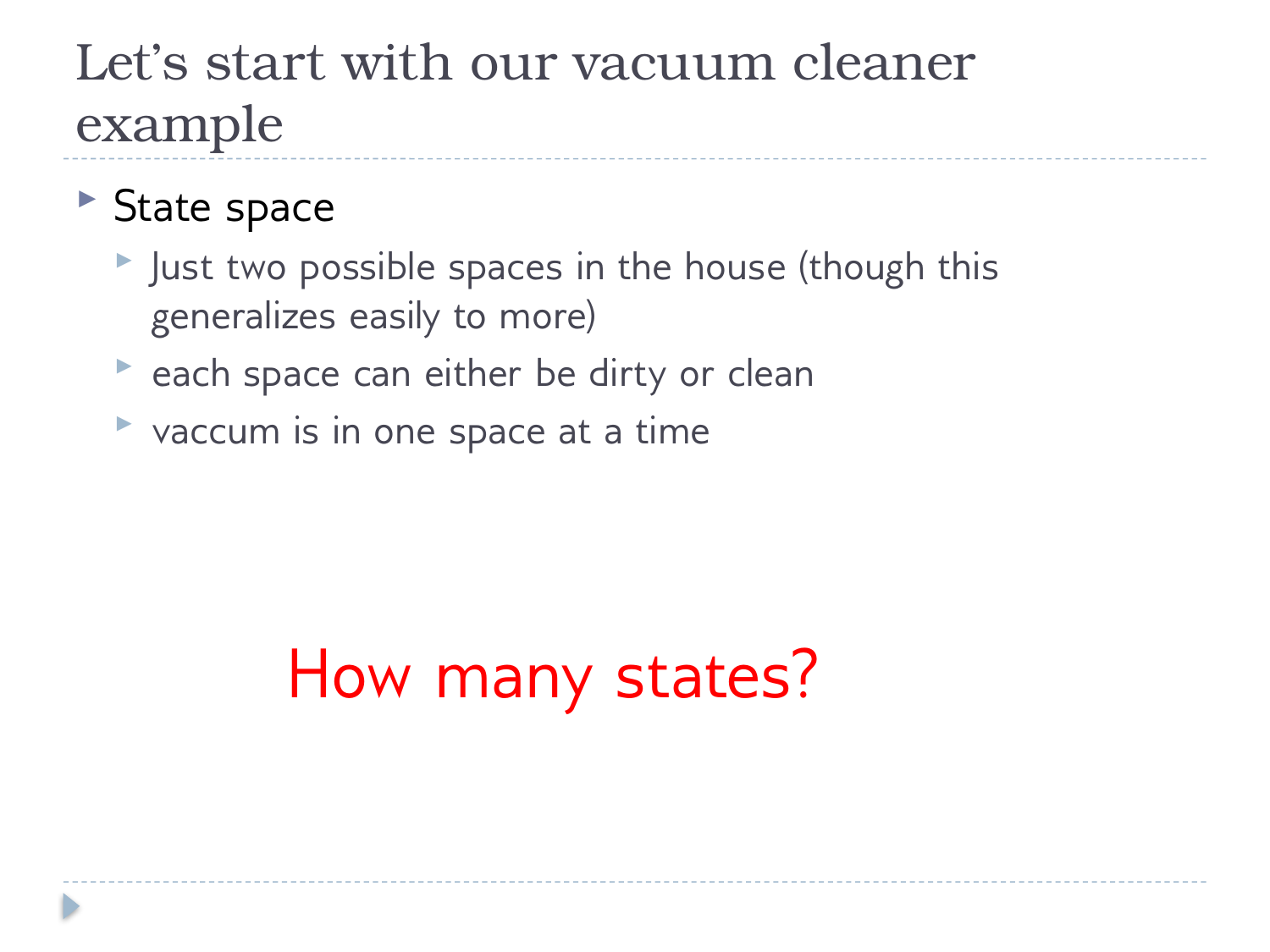

# Let’s start with our vacuum cleaner example
State space
Just two possible spaces in the house (though this generalizes easily to more)
each space can either be dirty or clean
vaccum is in one space at a time

How many states?